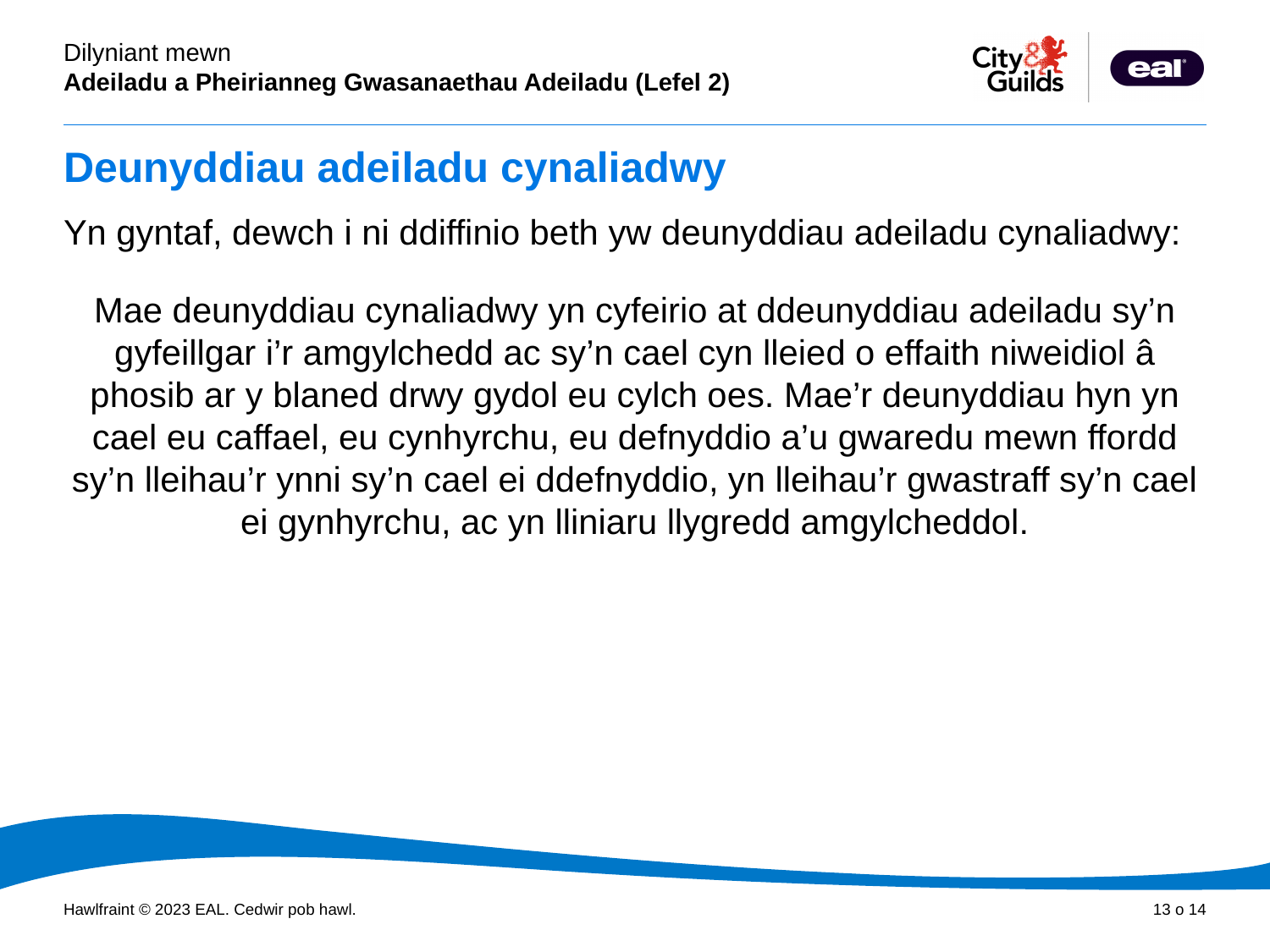

# Deunyddiau adeiladu cynaliadwy
Yn gyntaf, dewch i ni ddiffinio beth yw deunyddiau adeiladu cynaliadwy:
Mae deunyddiau cynaliadwy yn cyfeirio at ddeunyddiau adeiladu sy’n gyfeillgar i’r amgylchedd ac sy’n cael cyn lleied o effaith niweidiol â phosib ar y blaned drwy gydol eu cylch oes. Mae’r deunyddiau hyn yn cael eu caffael, eu cynhyrchu, eu defnyddio a’u gwaredu mewn ffordd sy’n lleihau’r ynni sy’n cael ei ddefnyddio, yn lleihau’r gwastraff sy’n cael ei gynhyrchu, ac yn lliniaru llygredd amgylcheddol.